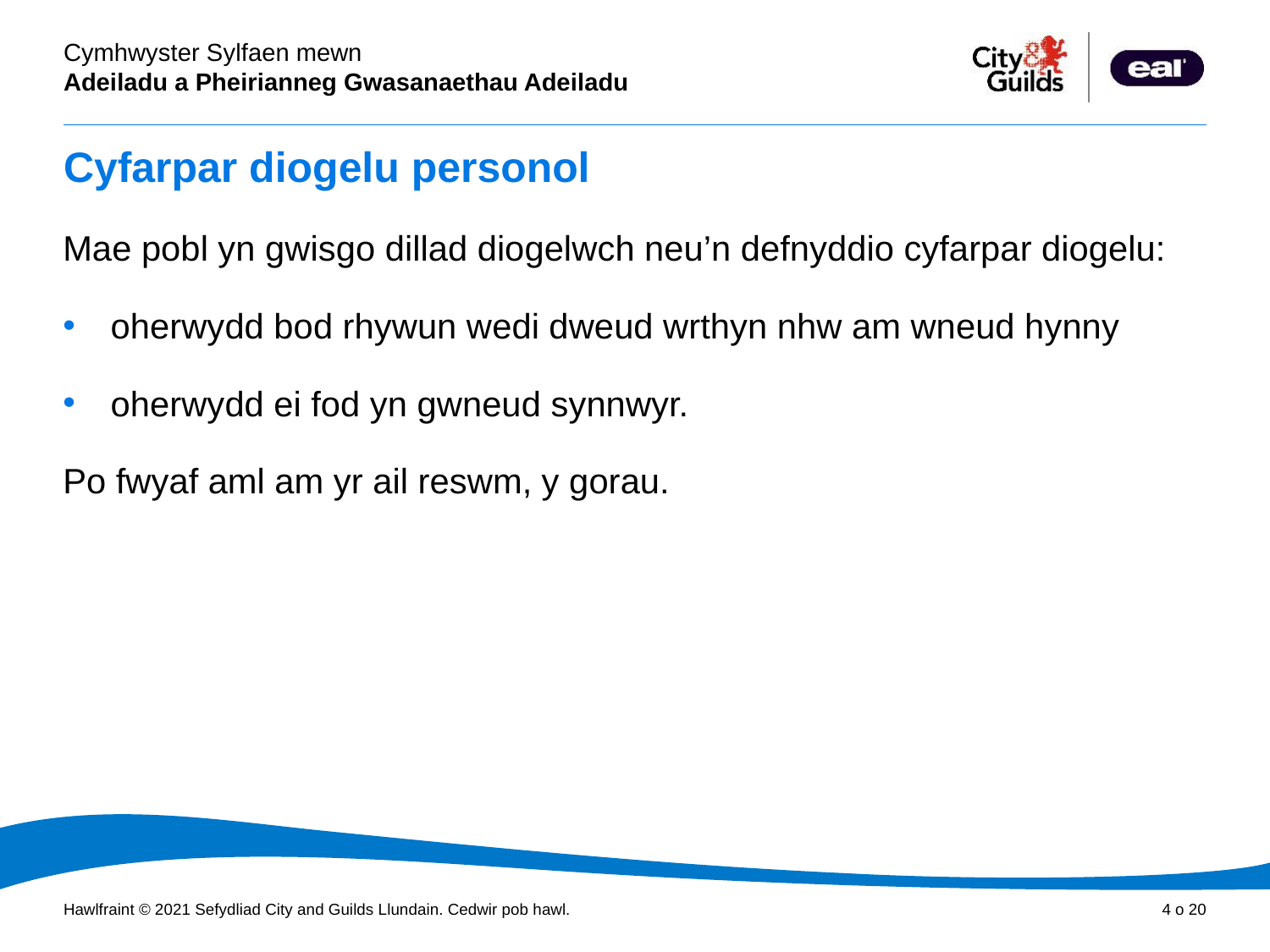

# Cyfarpar diogelu personol
Mae pobl yn gwisgo dillad diogelwch neu’n defnyddio cyfarpar diogelu:
oherwydd bod rhywun wedi dweud wrthyn nhw am wneud hynny
oherwydd ei fod yn gwneud synnwyr.
Po fwyaf aml am yr ail reswm, y gorau.